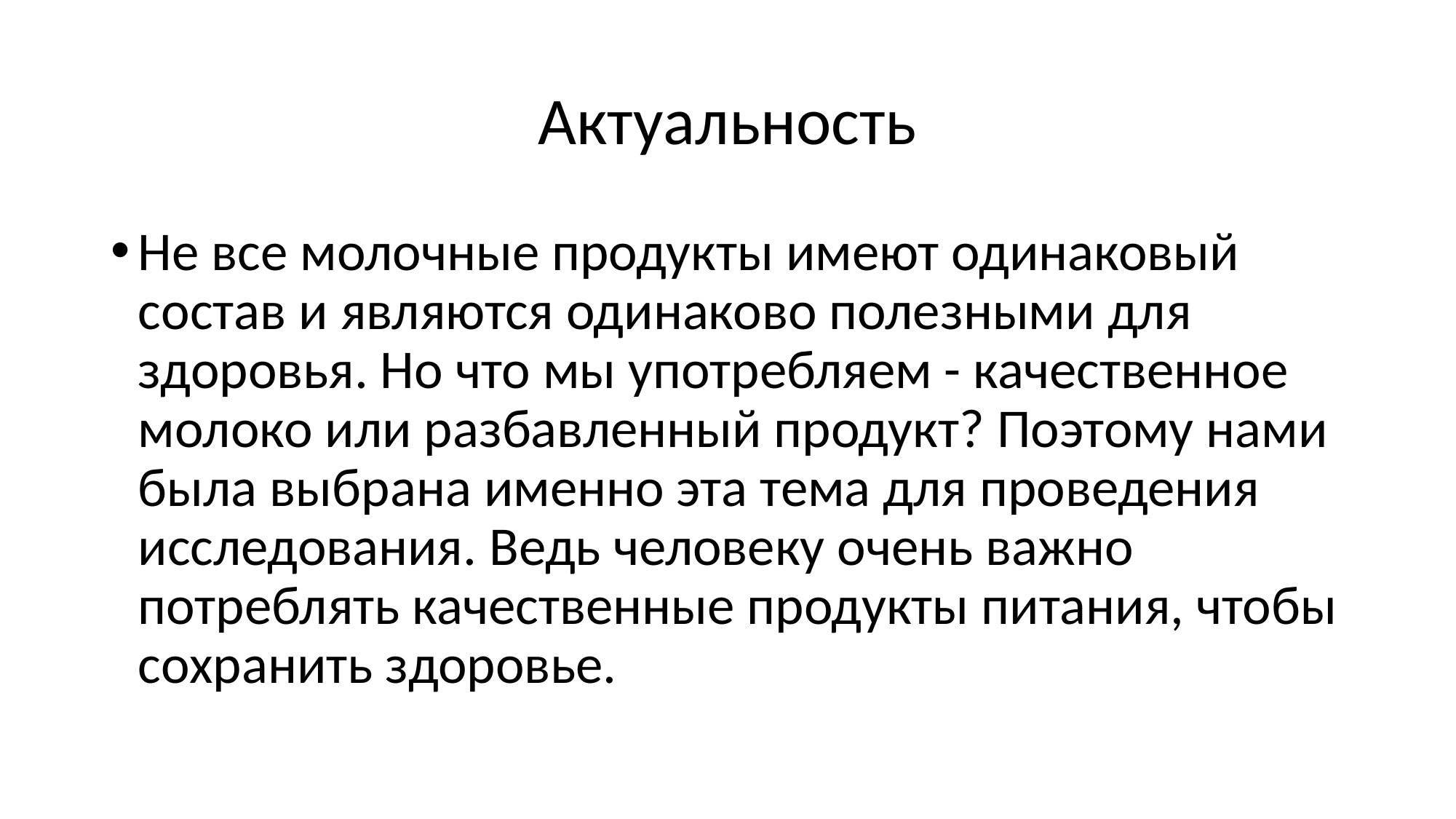

# Актуальность
Не все молочные продукты имеют одинаковый состав и являются одинаково полезными для здоровья. Но что мы употребляем - качественное молоко или разбавленный продукт? Поэтому нами была выбрана именно эта тема для проведения исследования. Ведь человеку очень важно потреблять качественные продукты питания, чтобы сохранить здоровье.